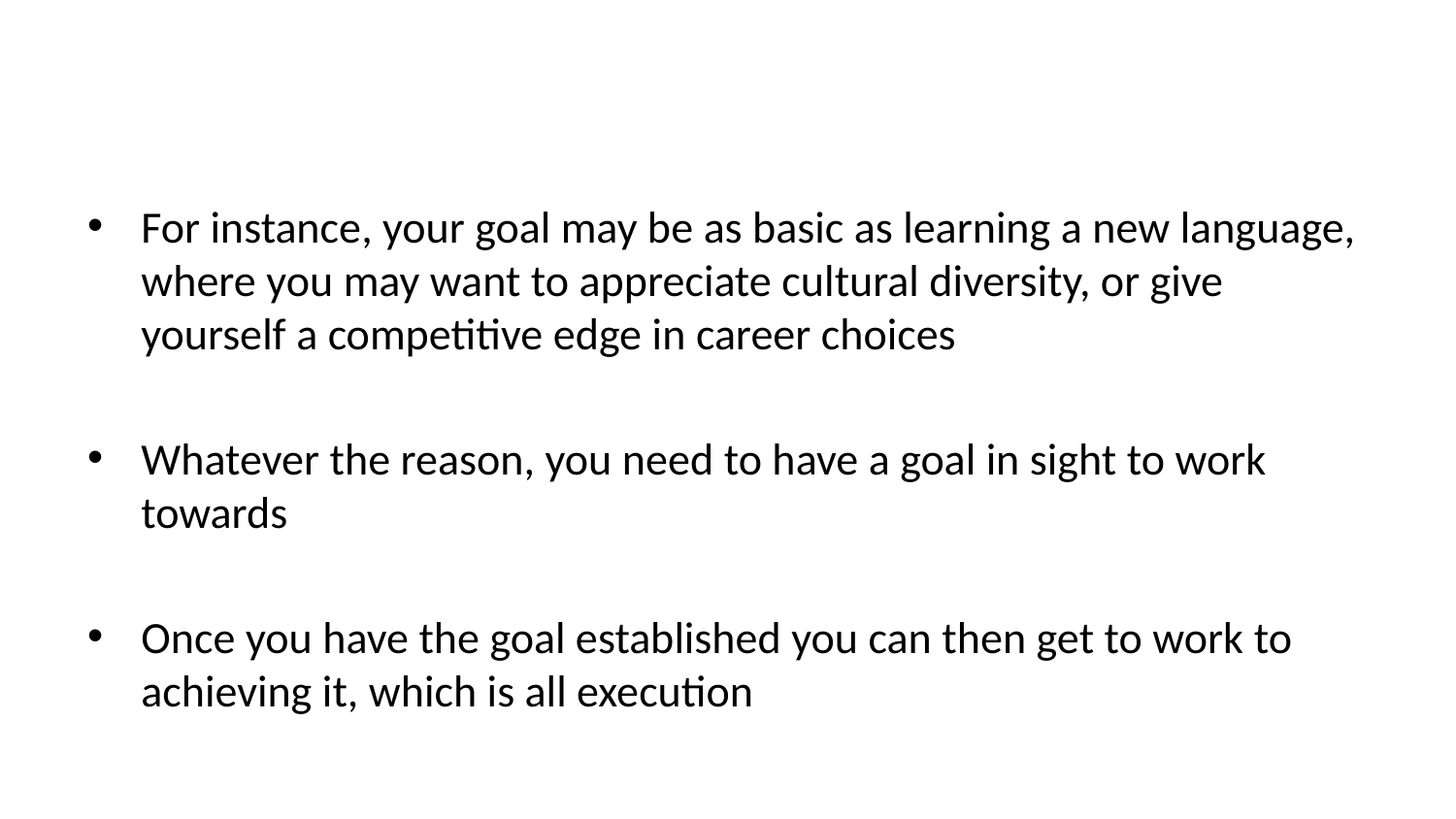

For instance, your goal may be as basic as learning a new language, where you may want to appreciate cultural diversity, or give yourself a competitive edge in career choices

Whatever the reason, you need to have a goal in sight to work towards

Once you have the goal established you can then get to work to achieving it, which is all execution